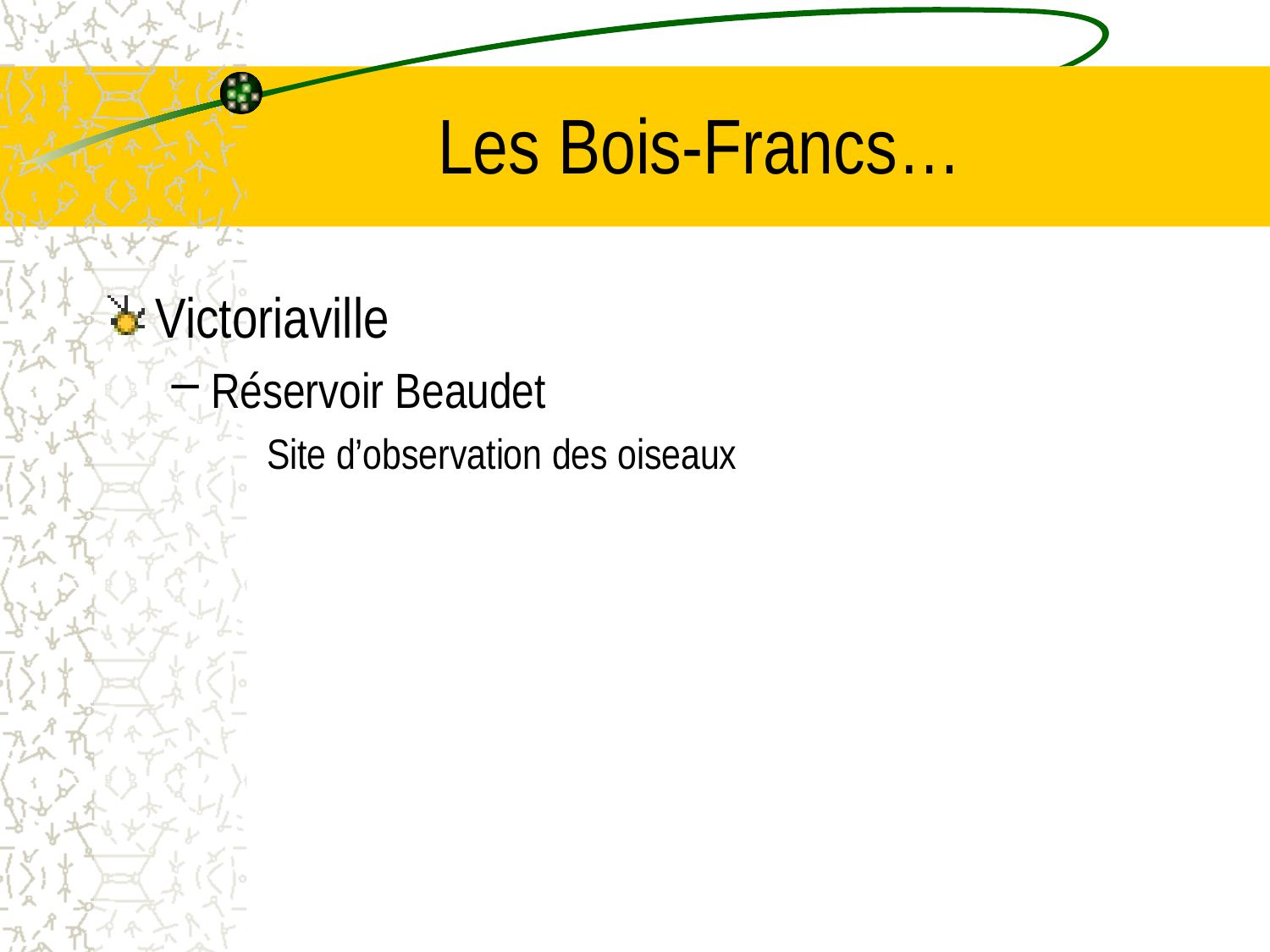

# Les Bois-Francs…
Victoriaville
Réservoir Beaudet
Site d’observation des oiseaux